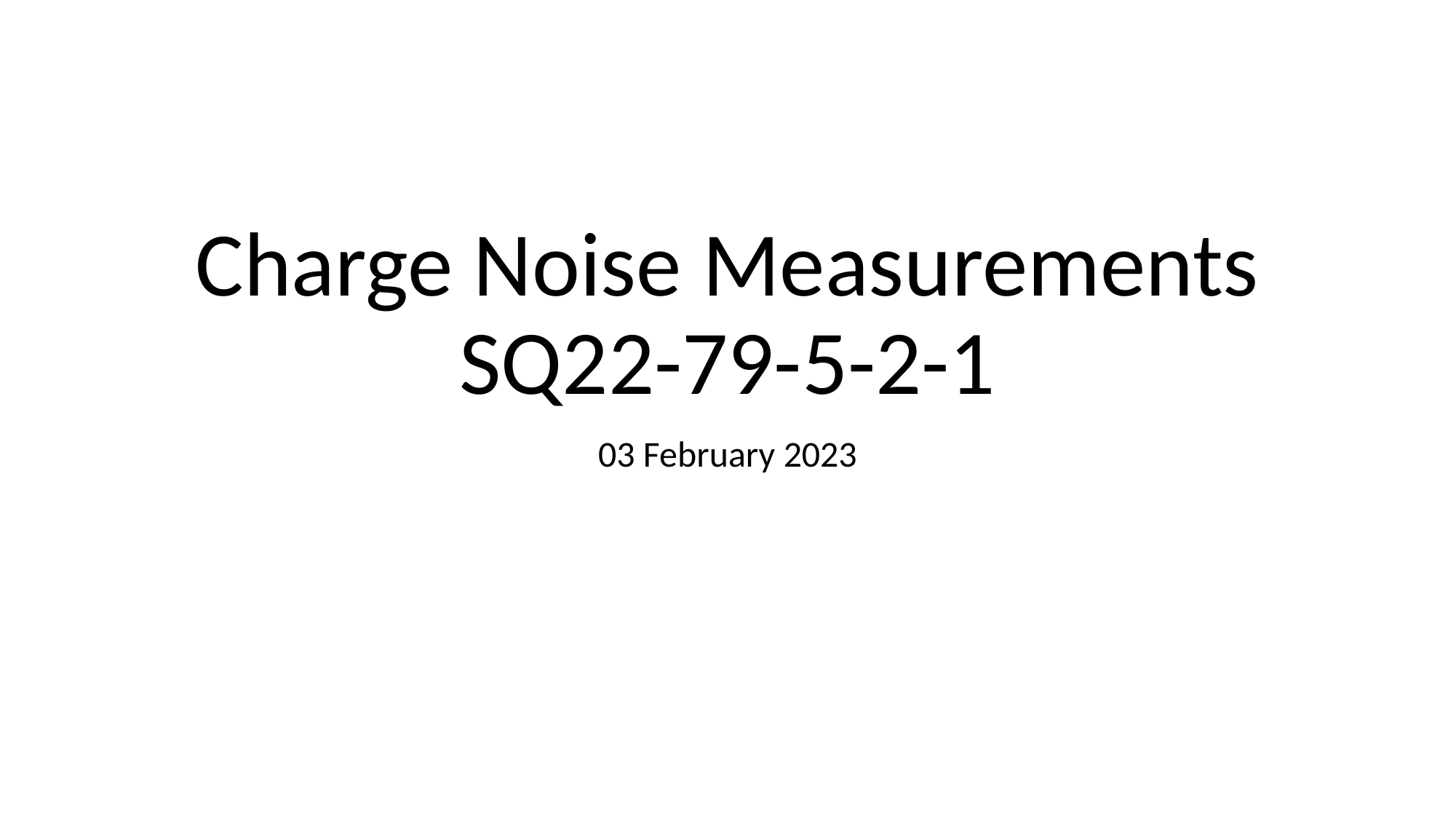

# Charge Noise Measurements SQ22-79-5-2-1
03 February 2023